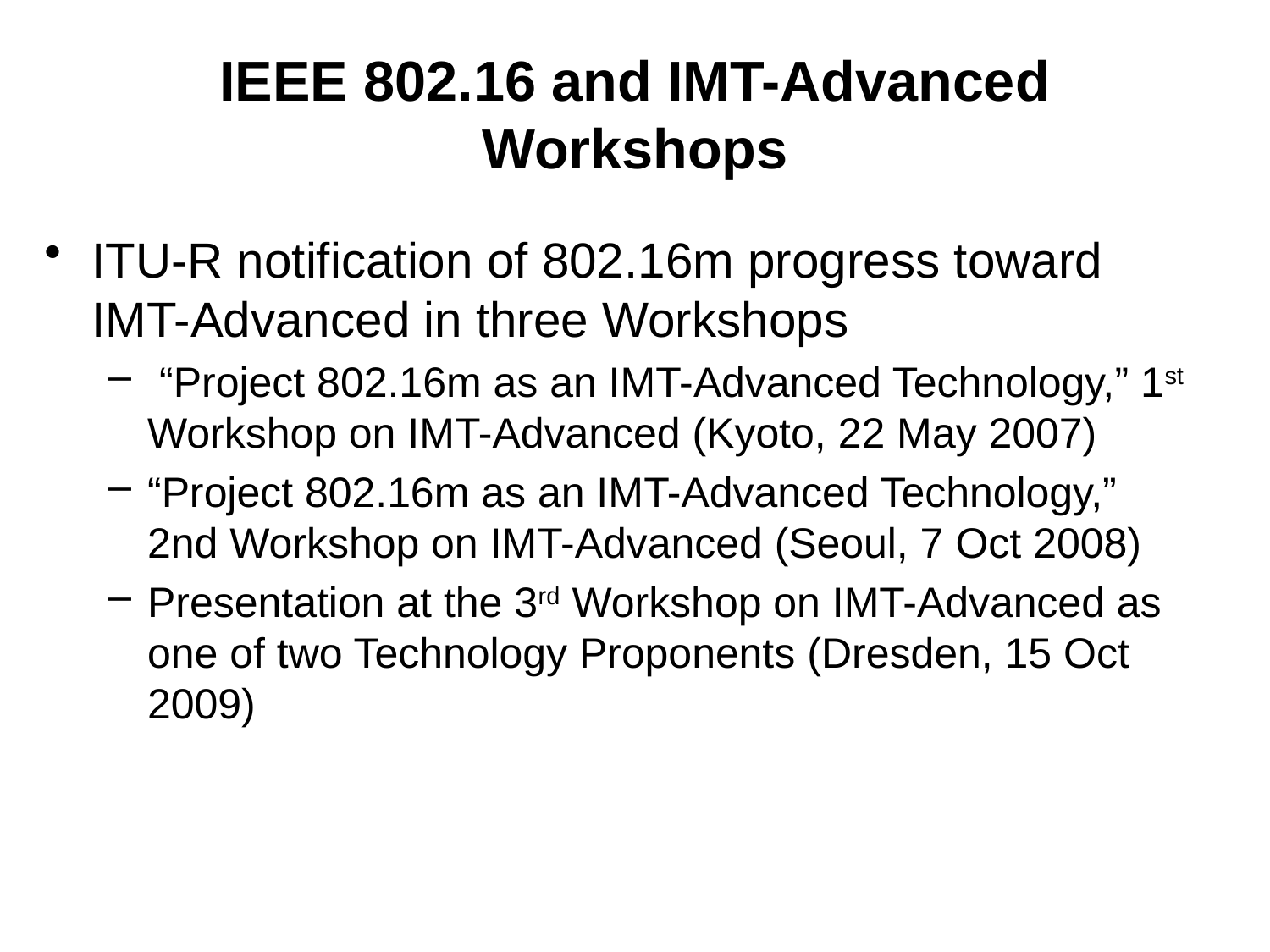

# IEEE 802.16 and IMT-Advanced Workshops
ITU-R notification of 802.16m progress toward IMT-Advanced in three Workshops
 “Project 802.16m as an IMT-Advanced Technology,” 1st Workshop on IMT-Advanced (Kyoto, 22 May 2007)
“Project 802.16m as an IMT-Advanced Technology,” 2nd Workshop on IMT-Advanced (Seoul, 7 Oct 2008)
Presentation at the 3rd Workshop on IMT-Advanced as one of two Technology Proponents (Dresden, 15 Oct 2009)